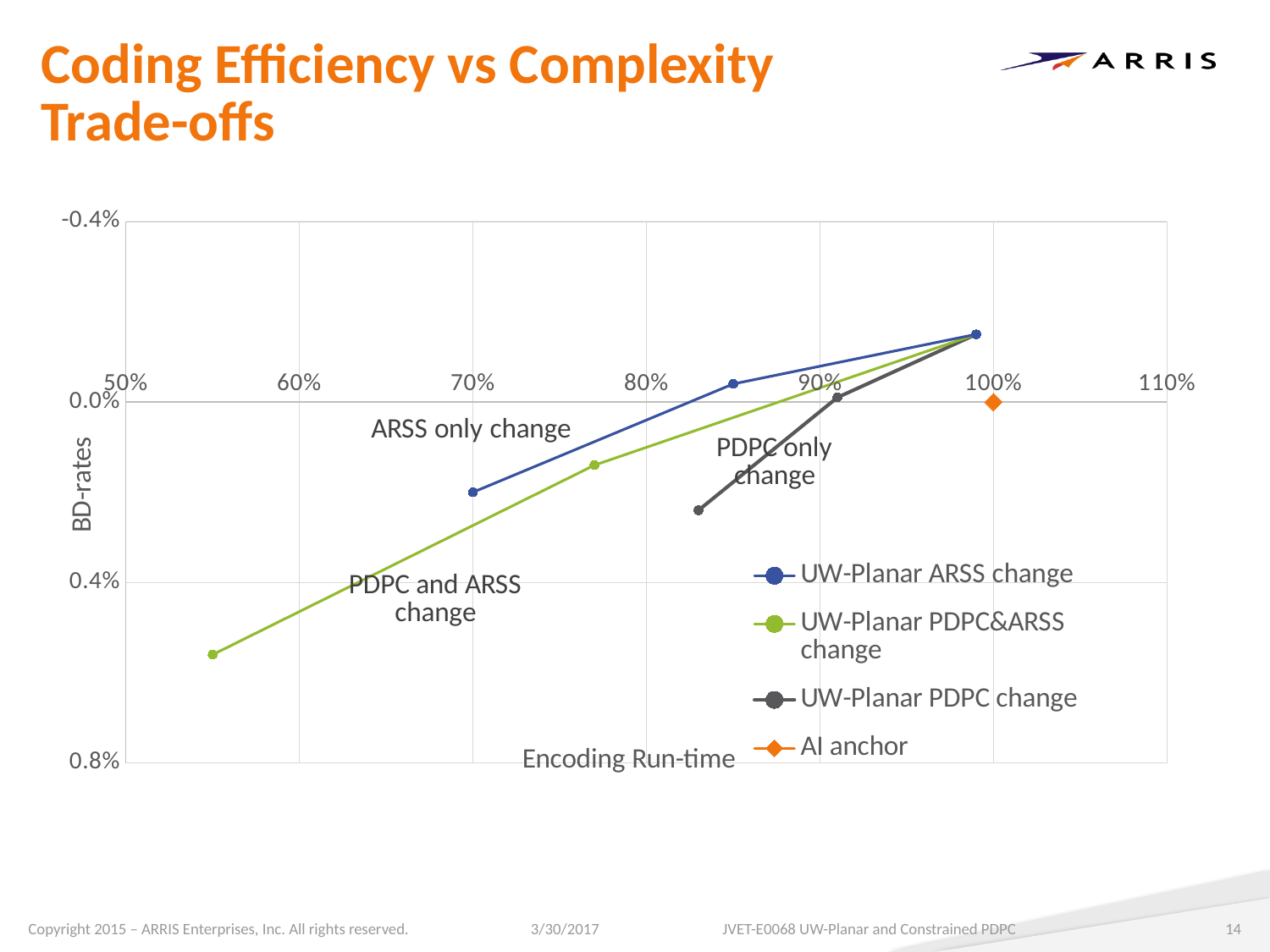

# Coding Efficiency vs Complexity Trade-offs

### Chart

| Category |  |  |  |  |
|---|---|---|---|---|
3/30/2017
JVET-E0068 UW-Planar and Constrained PDPC
14